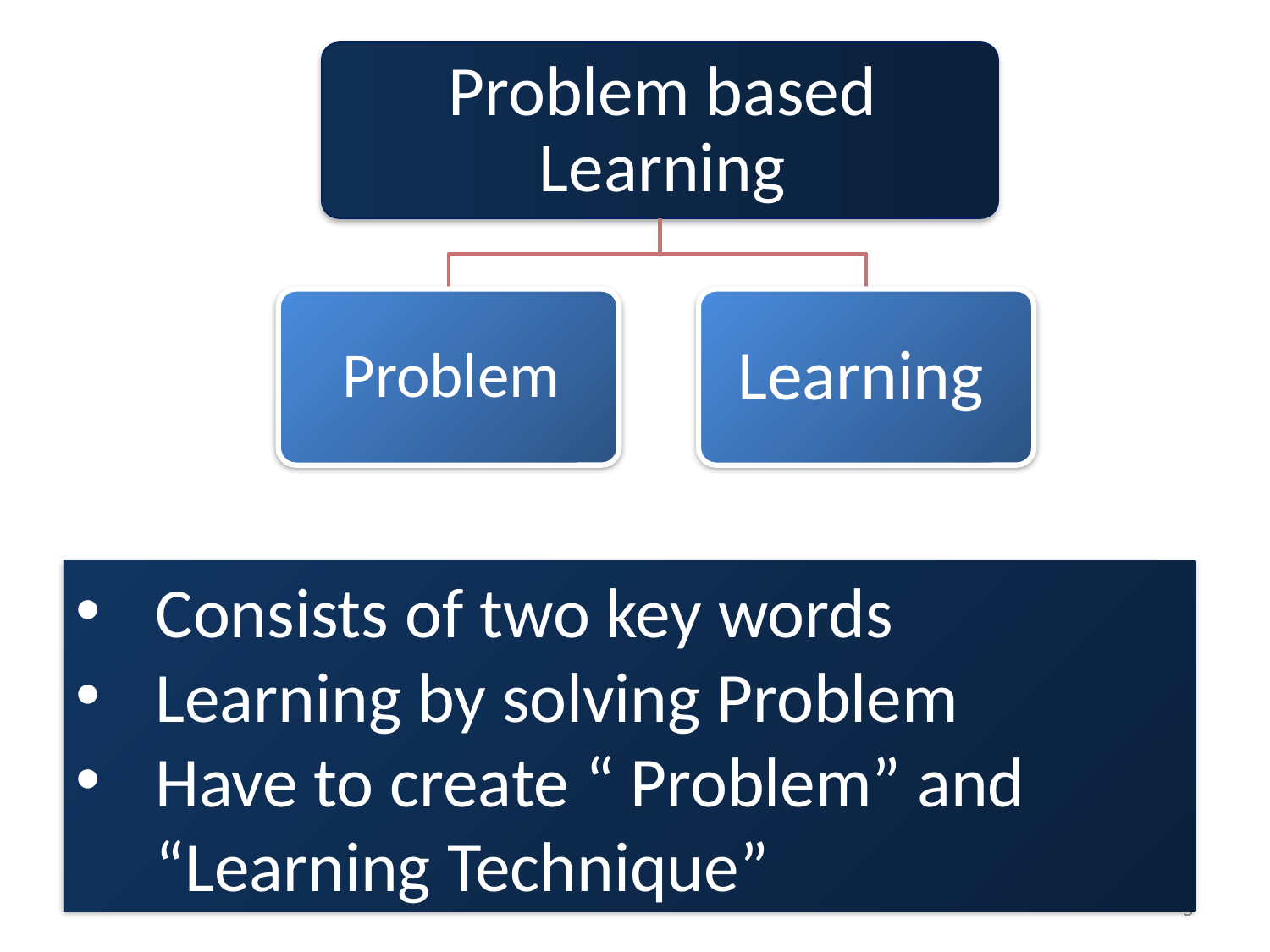

Problem based Learning
Problem
Learning
Consists of two key words
Learning by solving Problem
Have to create “ Problem” and “Learning Technique”
5